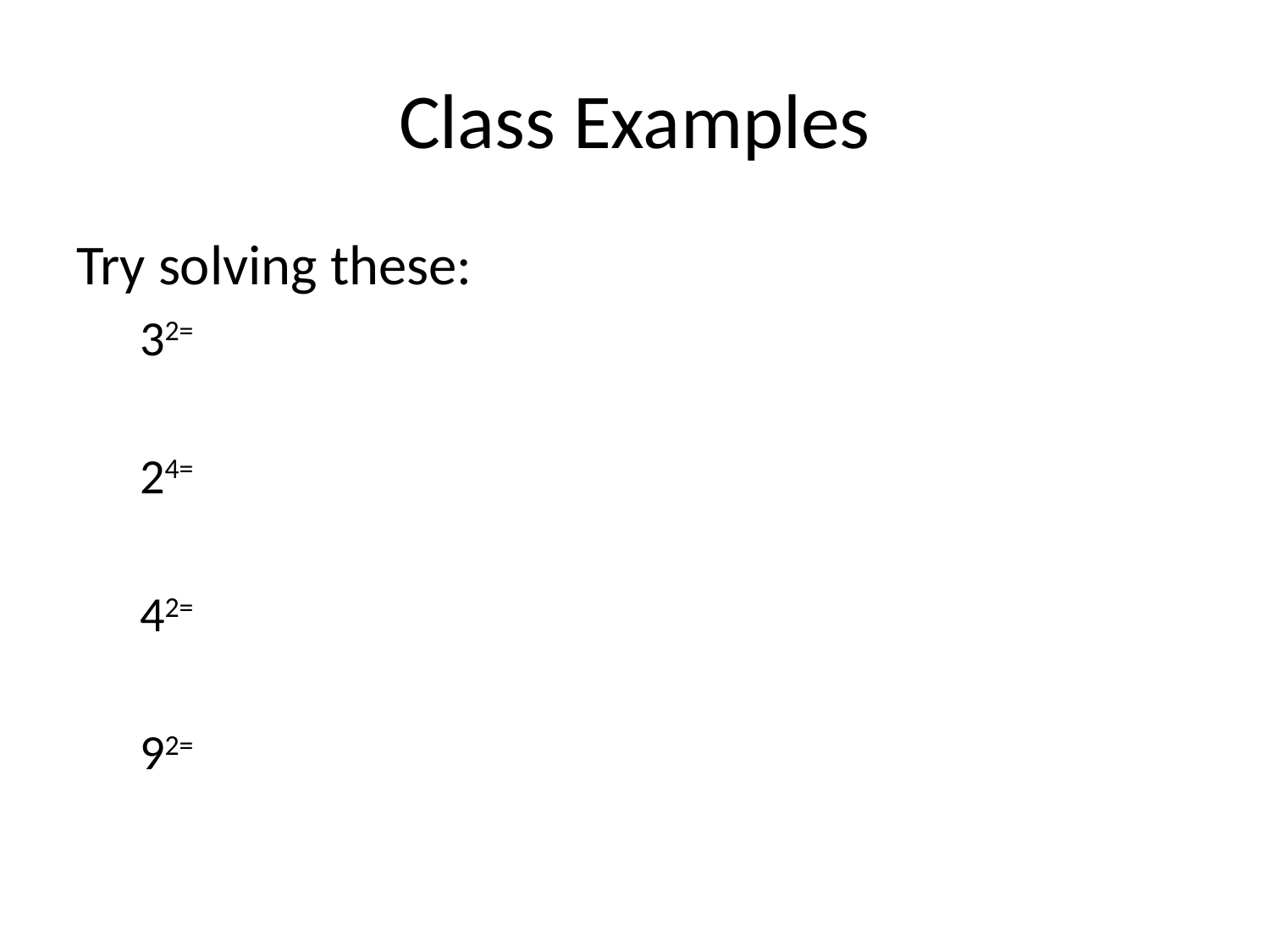

# Class Examples
Try solving these:
32=

24=

42=

92=